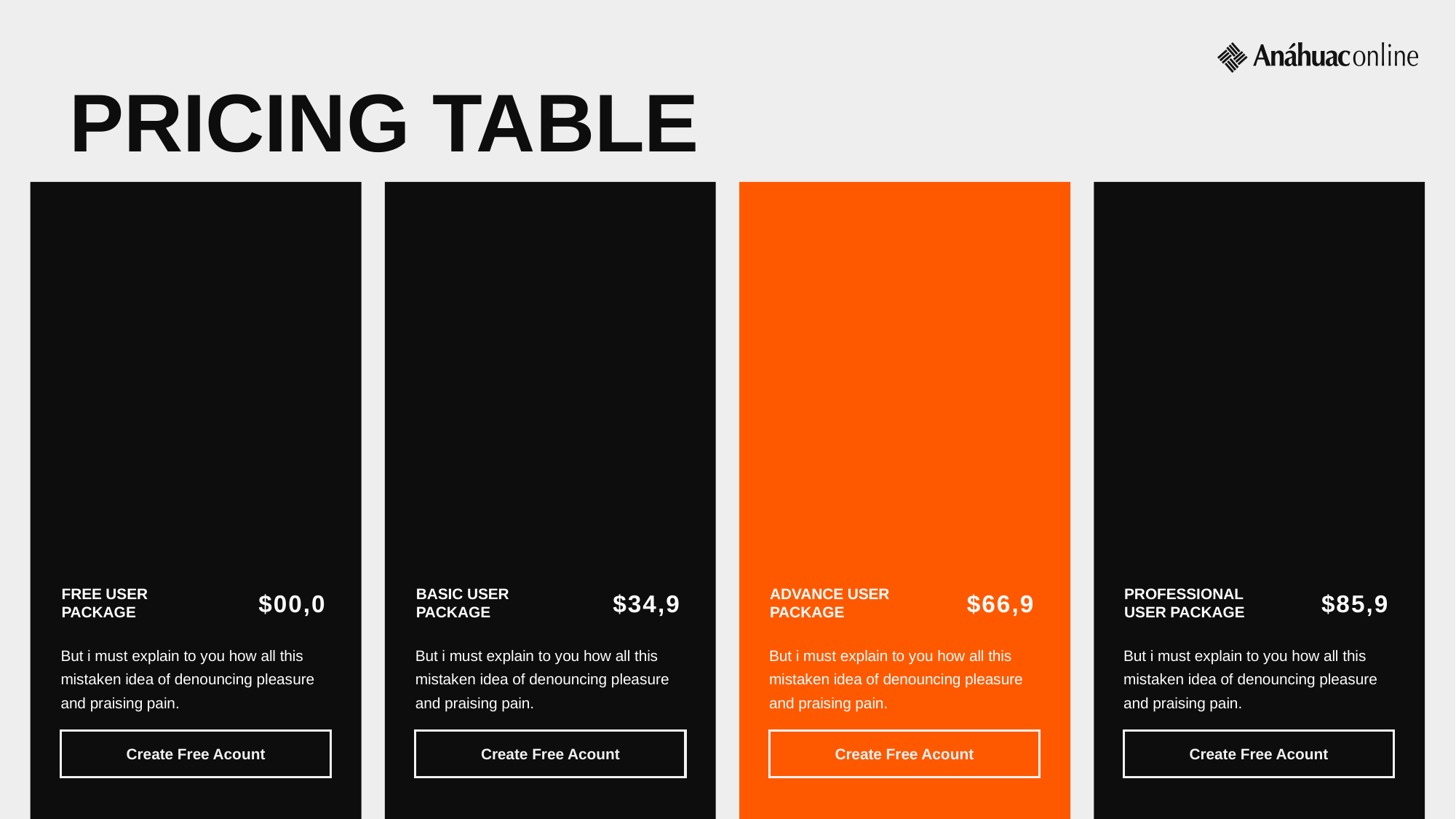

PRICING TABLE

$00,0
$34,9
$66,9
$85,9
FREE USER PACKAGE
BASIC USER PACKAGE
ADVANCE USER PACKAGE
PROFESSIONAL USER PACKAGE
But i must explain to you how all this mistaken idea of denouncing pleasure and praising pain.
But i must explain to you how all this mistaken idea of denouncing pleasure and praising pain.
But i must explain to you how all this mistaken idea of denouncing pleasure and praising pain.
But i must explain to you how all this mistaken idea of denouncing pleasure and praising pain.
Create Free Acount
Create Free Acount
Create Free Acount
Create Free Acount